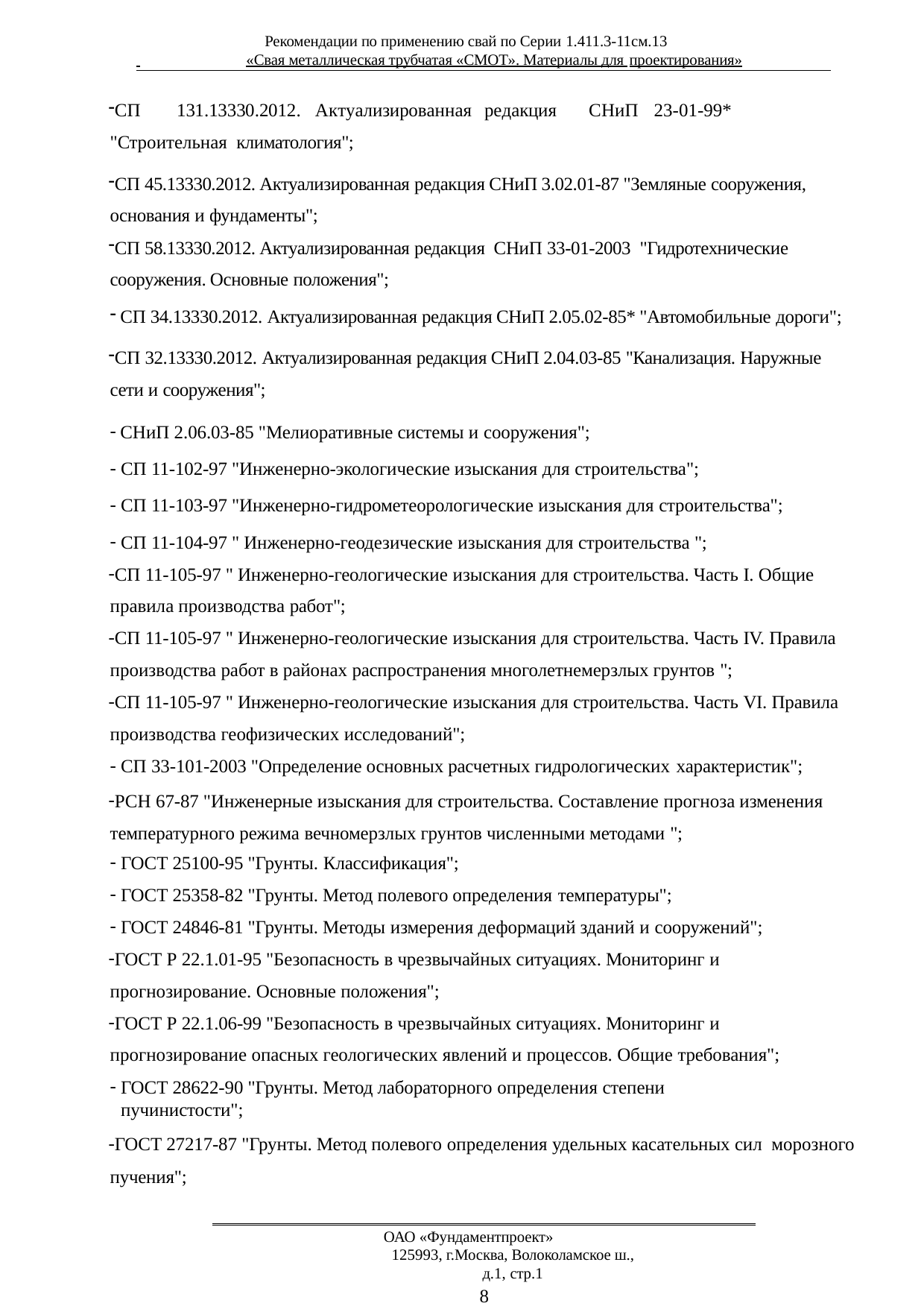

Рекомендации по применению свай по Серии 1.411.3-11см.13
 	«Свая металлическая трубчатая «СМОТ». Материалы для проектирования»

СП	131.13330.2012.	Актуализированная	редакция	СНиП	23-01-99*	"Строительная  климатология";
СП 45.13330.2012. Актуализированная редакция СНиП 3.02.01-87 "Земляные сооружения,  основания и фундаменты";
СП 58.13330.2012. Актуализированная редакция  СНиП 33-01-2003  "Гидротехнические  сооружения. Основные положения";
СП 34.13330.2012. Актуализированная редакция СНиП 2.05.02-85* "Автомобильные дороги";
СП 32.13330.2012. Актуализированная редакция СНиП 2.04.03-85 "Канализация. Наружные  сети и сооружения";

СНиП 2.06.03-85 "Мелиоративные системы и сооружения";
СП 11-102-97 "Инженерно-экологические изыскания для строительства";
СП 11-103-97 "Инженерно-гидрометеорологические изыскания для строительства";
СП 11-104-97 " Инженерно-геодезические изыскания для строительства ";
СП 11-105-97 " Инженерно-геологические изыскания для строительства. Часть I. Общие  правила производства работ";
СП 11-105-97 " Инженерно-геологические изыскания для строительства. Часть IV. Правила  производства работ в районах распространения многолетнемерзлых грунтов ";
СП 11-105-97 " Инженерно-геологические изыскания для строительства. Часть VI. Правила  производства геофизических исследований";
СП 33-101-2003 "Определение основных расчетных гидрологических характеристик";
РСН 67-87 "Инженерные изыскания для строительства. Составление прогноза изменения  температурного режима вечномерзлых грунтов численными методами ";
ГОСТ 25100-95 "Грунты. Классификация";
ГОСТ 25358-82 "Грунты. Метод полевого определения температуры";
ГОСТ 24846-81 "Грунты. Методы измерения деформаций зданий и сооружений";
ГОСТ Р 22.1.01-95 "Безопасность в чрезвычайных ситуациях. Мониторинг и  прогнозирование. Основные положения";
ГОСТ Р 22.1.06-99 "Безопасность в чрезвычайных ситуациях. Мониторинг и  прогнозирование опасных геологических явлений и процессов. Общие требования";
ГОСТ 28622-90 "Грунты. Метод лабораторного определения степени пучинистости";
ГОСТ 27217-87 "Грунты. Метод полевого определения удельных касательных сил  морозного пучения";
ОАО «Фундаментпроект»
125993, г.Москва, Волоколамское ш., д.1, стр.1
8